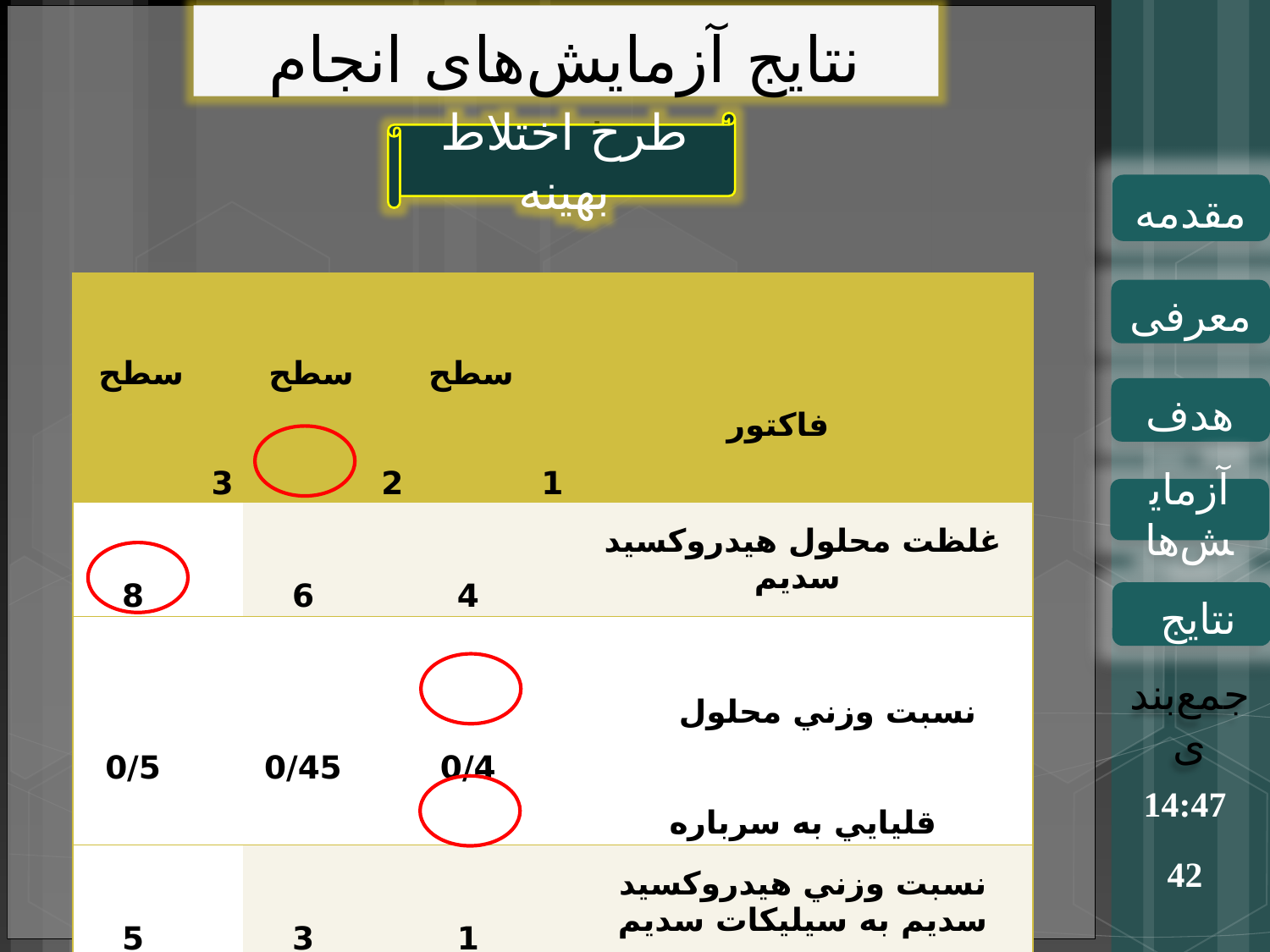

نتایج آزمایش‌های انجام شده
طرح اختلاط بهینه
مقدمه
| سطح 3 | سطح 2 | سطح 1 | فاکتور |
| --- | --- | --- | --- |
| 8 | 6 | 4 | غلظت محلول هيدروکسيد سديم |
| 0/5 | 0/45 | 0/4 | نسبت وزني محلول قليايي به سرباره |
| 5 | 3 | 1 | نسبت وزني هيدروکسيد سديم به سيليکات سديم |
| 79 | 77 | 75 | درصد وزني سنگدانه‌ها |
معرفی
هدف

آزمایش‌ها

نتایج

جمع‌بندی